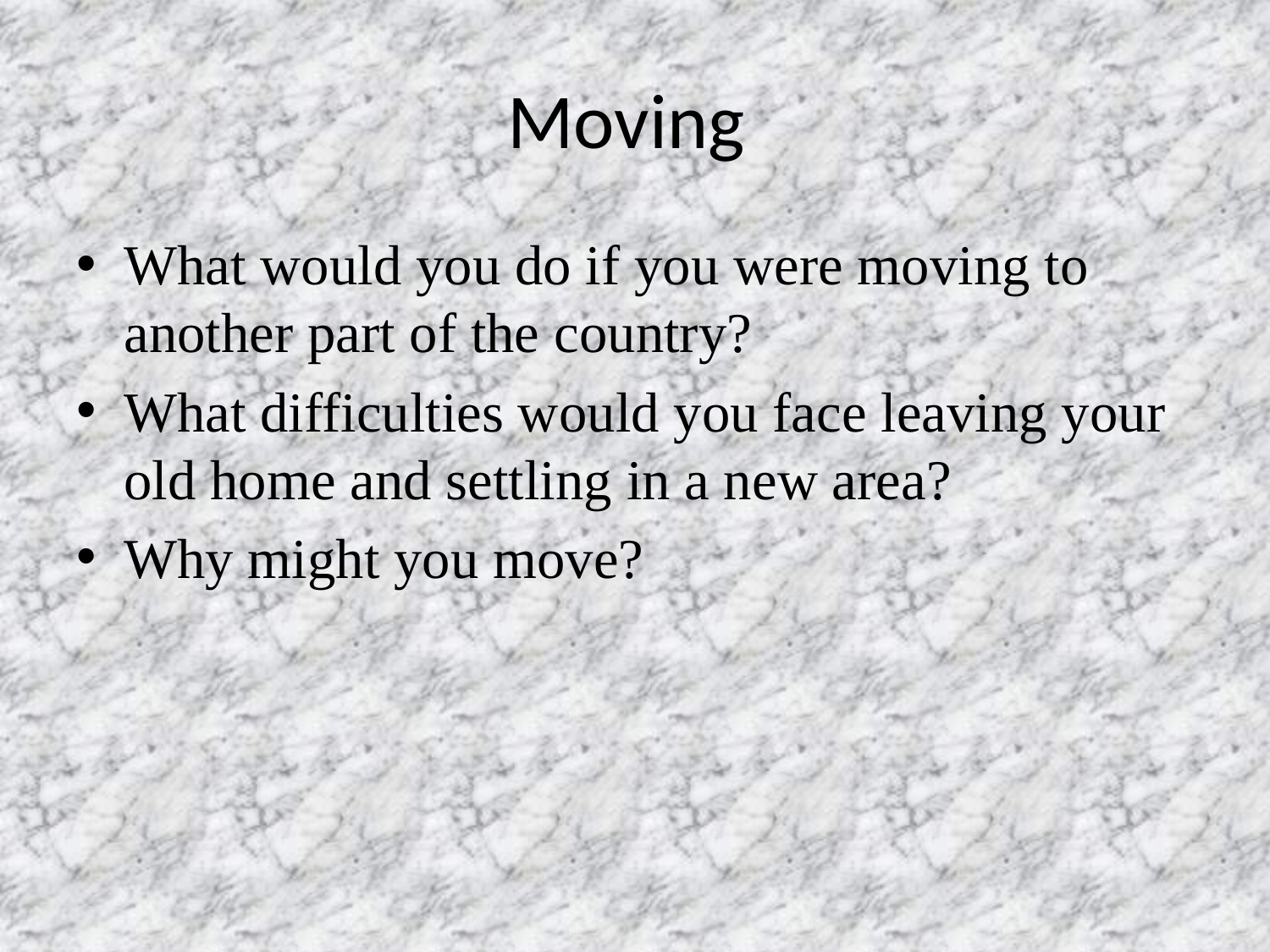

# Moving
What would you do if you were moving to another part of the country?
What difficulties would you face leaving your old home and settling in a new area?
Why might you move?